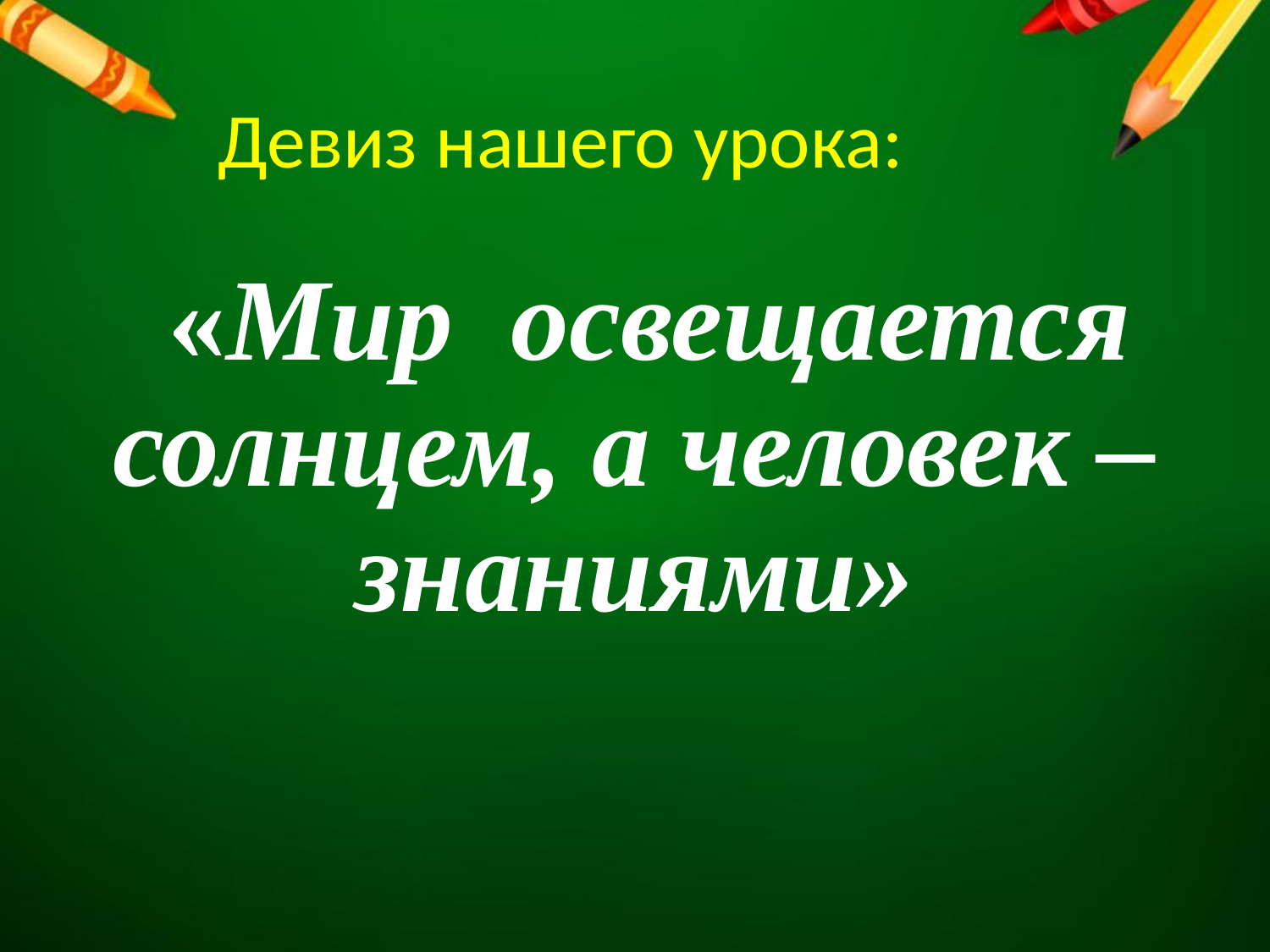

# Девиз нашего урока:
  «Мир  освещается  солнцем, а человек – знаниями»